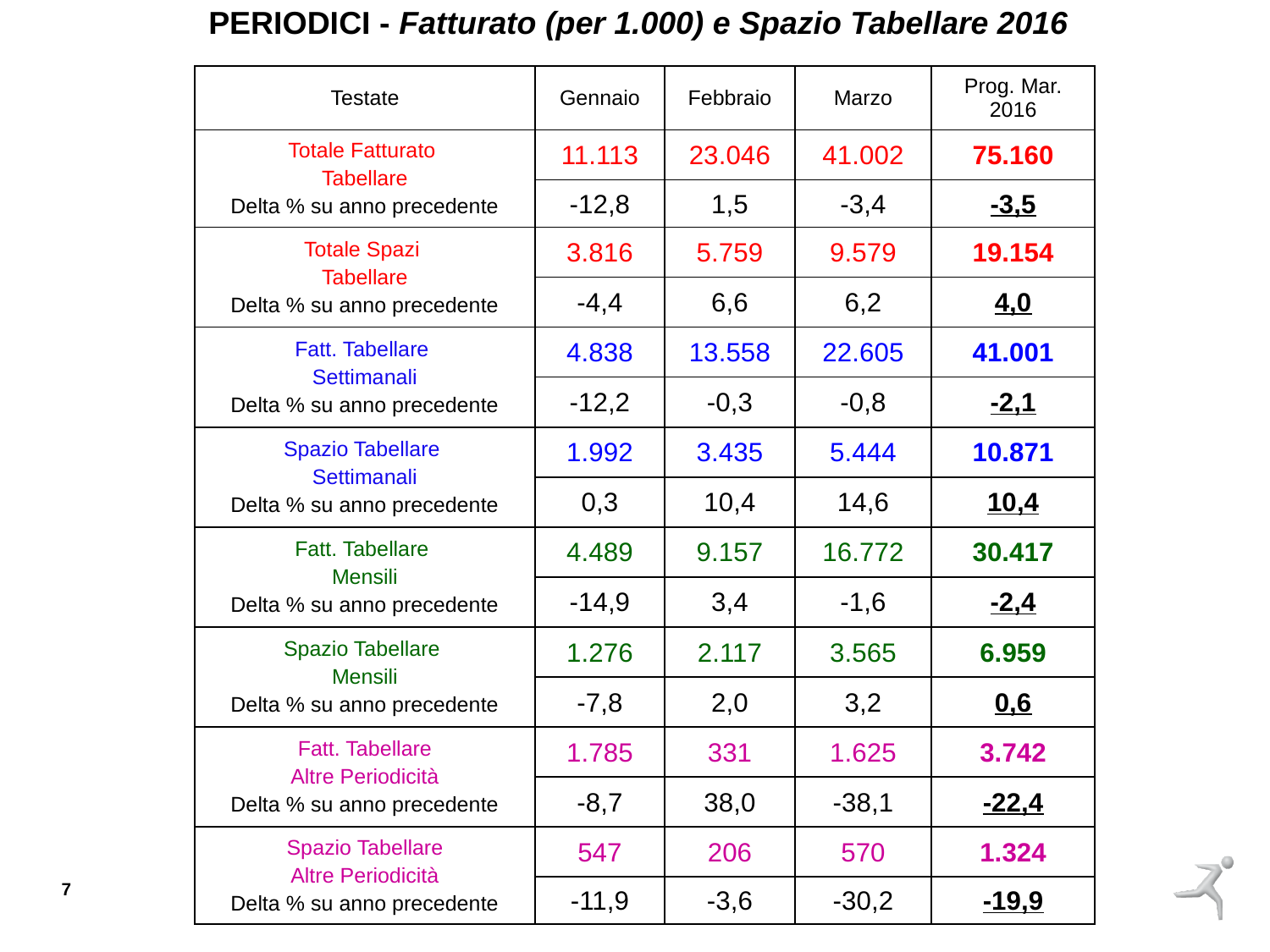

PERIODICI - Fatturato (per 1.000) e Spazio Tabellare 2016

| Testate | Gennaio | Febbraio | Marzo | Prog. Mar. 2016 |
| --- | --- | --- | --- | --- |
| Totale Fatturato Tabellare Delta % su anno precedente | 11.113 | 23.046 | 41.002 | 75.160 |
|  | -12,8 | 1,5 | -3,4 | -3,5 |
| Totale Spazi Tabellare Delta % su anno precedente | 3.816 | 5.759 | 9.579 | 19.154 |
|  | -4,4 | 6,6 | 6,2 | 4,0 |
| Fatt. Tabellare Settimanali Delta % su anno precedente | 4.838 | 13.558 | 22.605 | 41.001 |
|  | -12,2 | -0,3 | -0,8 | -2,1 |
| Spazio Tabellare Settimanali Delta % su anno precedente | 1.992 | 3.435 | 5.444 | 10.871 |
|  | 0,3 | 10,4 | 14,6 | 10,4 |
| Fatt. Tabellare Mensili Delta % su anno precedente | 4.489 | 9.157 | 16.772 | 30.417 |
|  | -14,9 | 3,4 | -1,6 | -2,4 |
| Spazio Tabellare Mensili Delta % su anno precedente | 1.276 | 2.117 | 3.565 | 6.959 |
|  | -7,8 | 2,0 | 3,2 | 0,6 |
| Fatt. Tabellare Altre Periodicità Delta % su anno precedente | 1.785 | 331 | 1.625 | 3.742 |
|  | -8,7 | 38,0 | -38,1 | -22,4 |
| Spazio Tabellare Altre Periodicità Delta % su anno precedente | 547 | 206 | 570 | 1.324 |
|  | -11,9 | -3,6 | -30,2 | -19,9 |